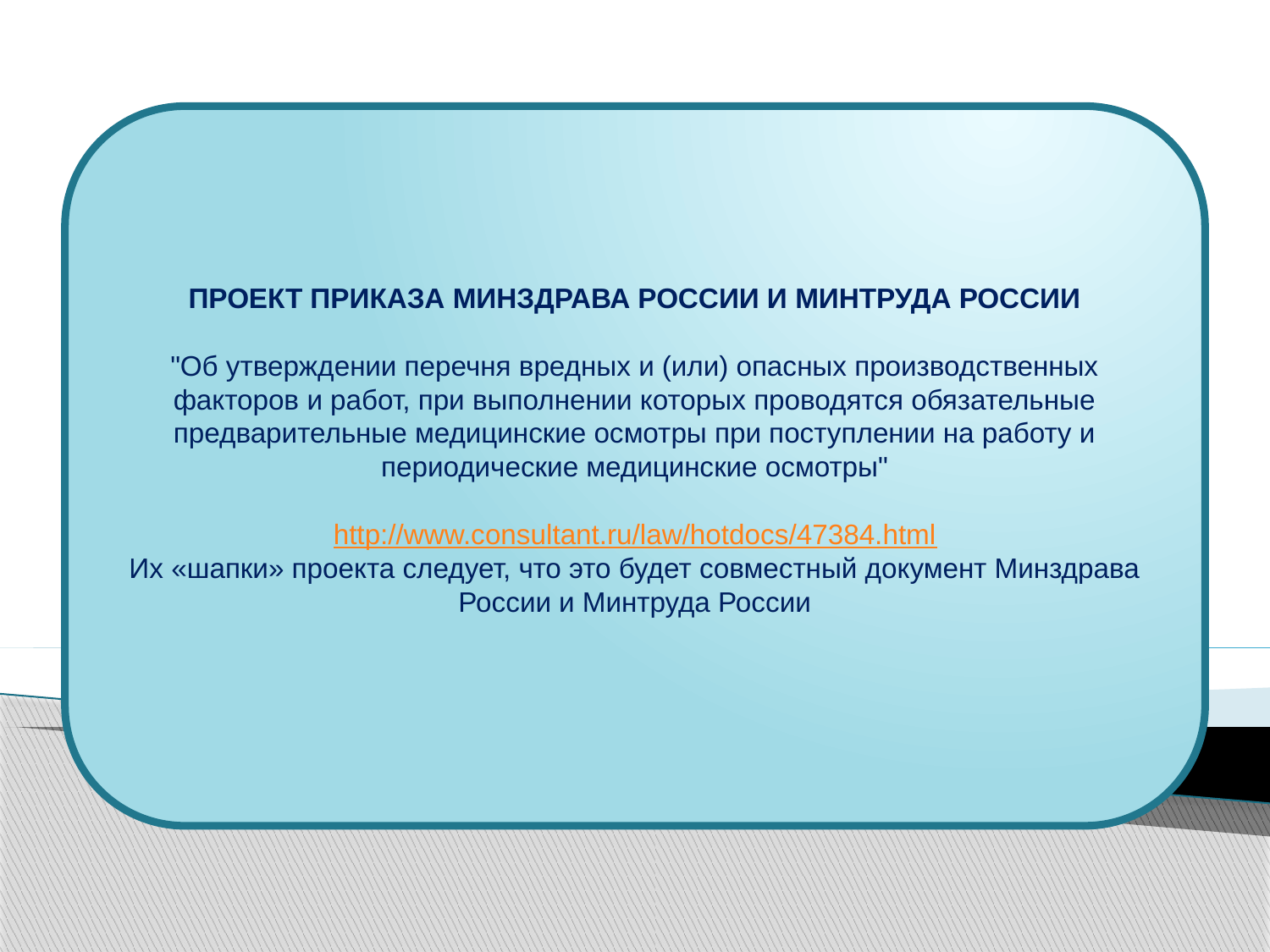

ПРОЕКТ ПРИКАЗА МИНЗДРАВА РОССИИ И МИНТРУДА РОССИИ

"Об утверждении перечня вредных и (или) опасных производственных факторов и работ, при выполнении которых проводятся обязательные предварительные медицинские осмотры при поступлении на работу и периодические медицинские осмотры"
http://www.consultant.ru/law/hotdocs/47384.html
Их «шапки» проекта следует, что это будет совместный документ Минздрава России и Минтруда России